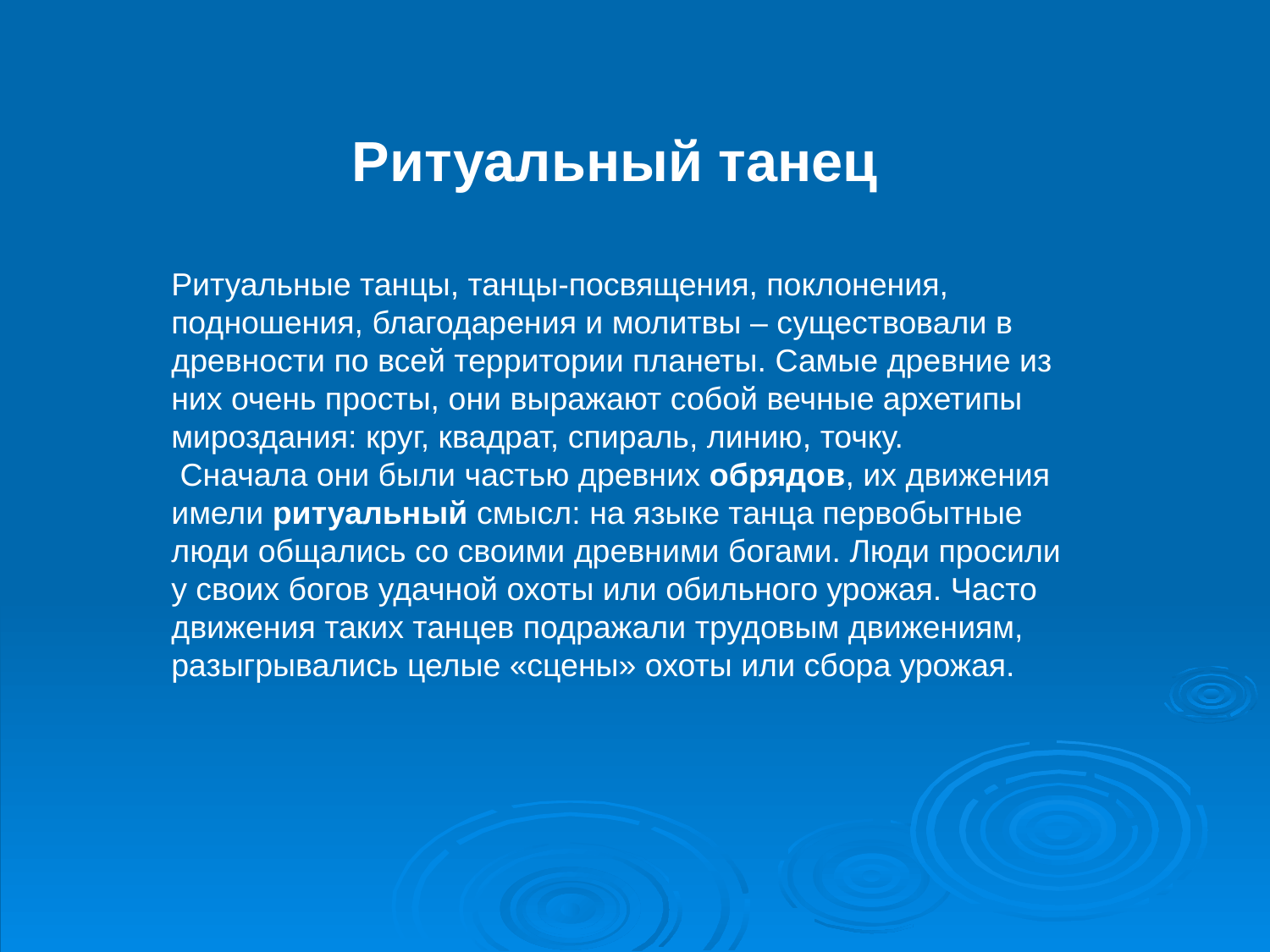

Ритуальный танец
Ритуальные танцы, танцы-посвящения, поклонения, подношения, благодарения и молитвы – существовали в древности по всей территории планеты. Самые древние из них очень просты, они выражают собой вечные архетипы мироздания: круг, квадрат, спираль, линию, точку.
 Сначала они были частью древних обрядов, их движения имели ритуальный смысл: на языке танца первобытные люди общались со своими древними богами. Люди просили у своих богов удачной охоты или обильного урожая. Часто движения таких танцев подражали трудовым движениям, разыгрывались целые «сцены» охоты или сбора урожая.